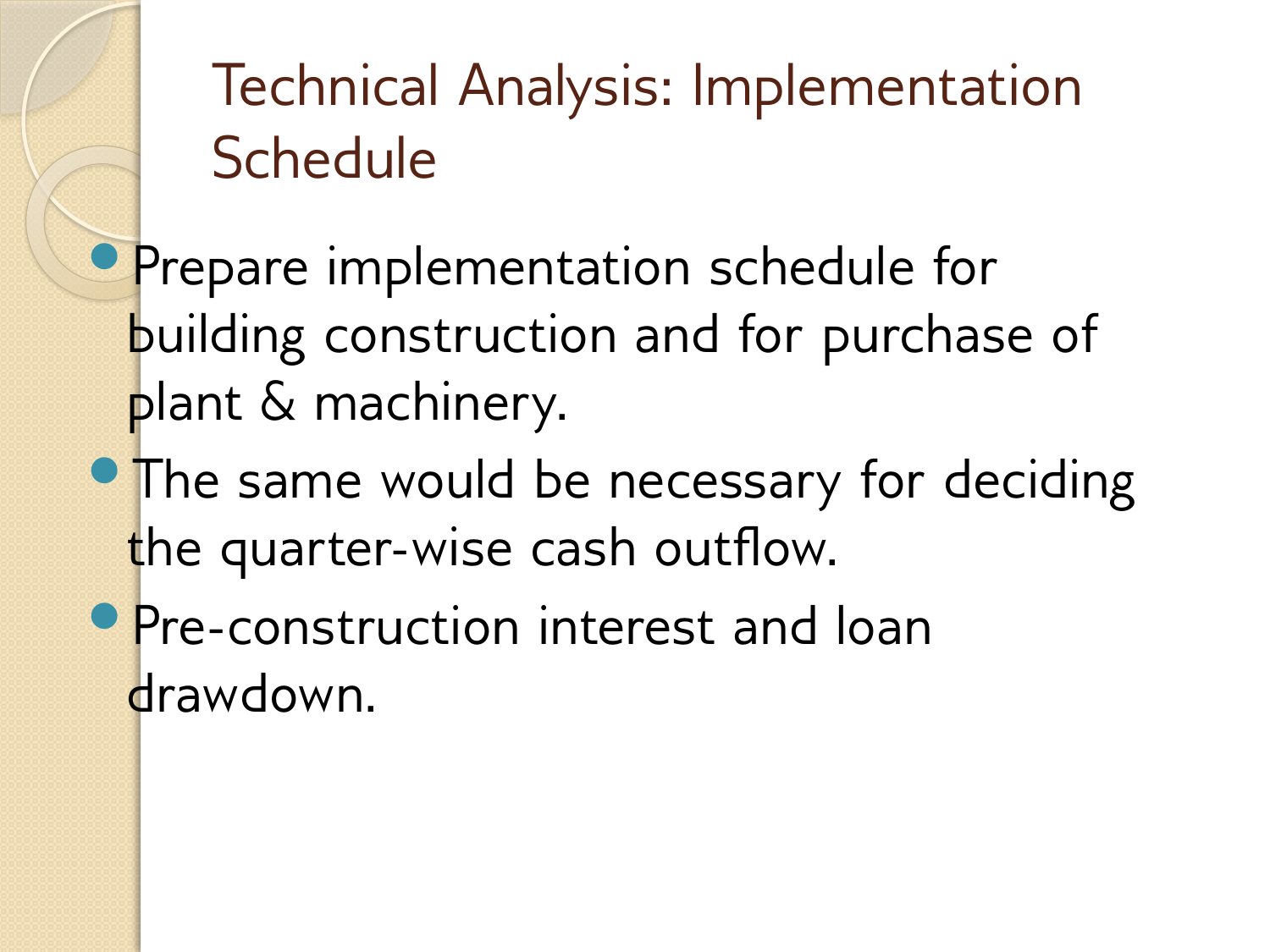

# Technical Analysis: Implementation Schedule
Prepare implementation schedule for building construction and for purchase of plant & machinery.
The same would be necessary for deciding the quarter-wise cash outflow.
Pre-construction interest and loan drawdown.